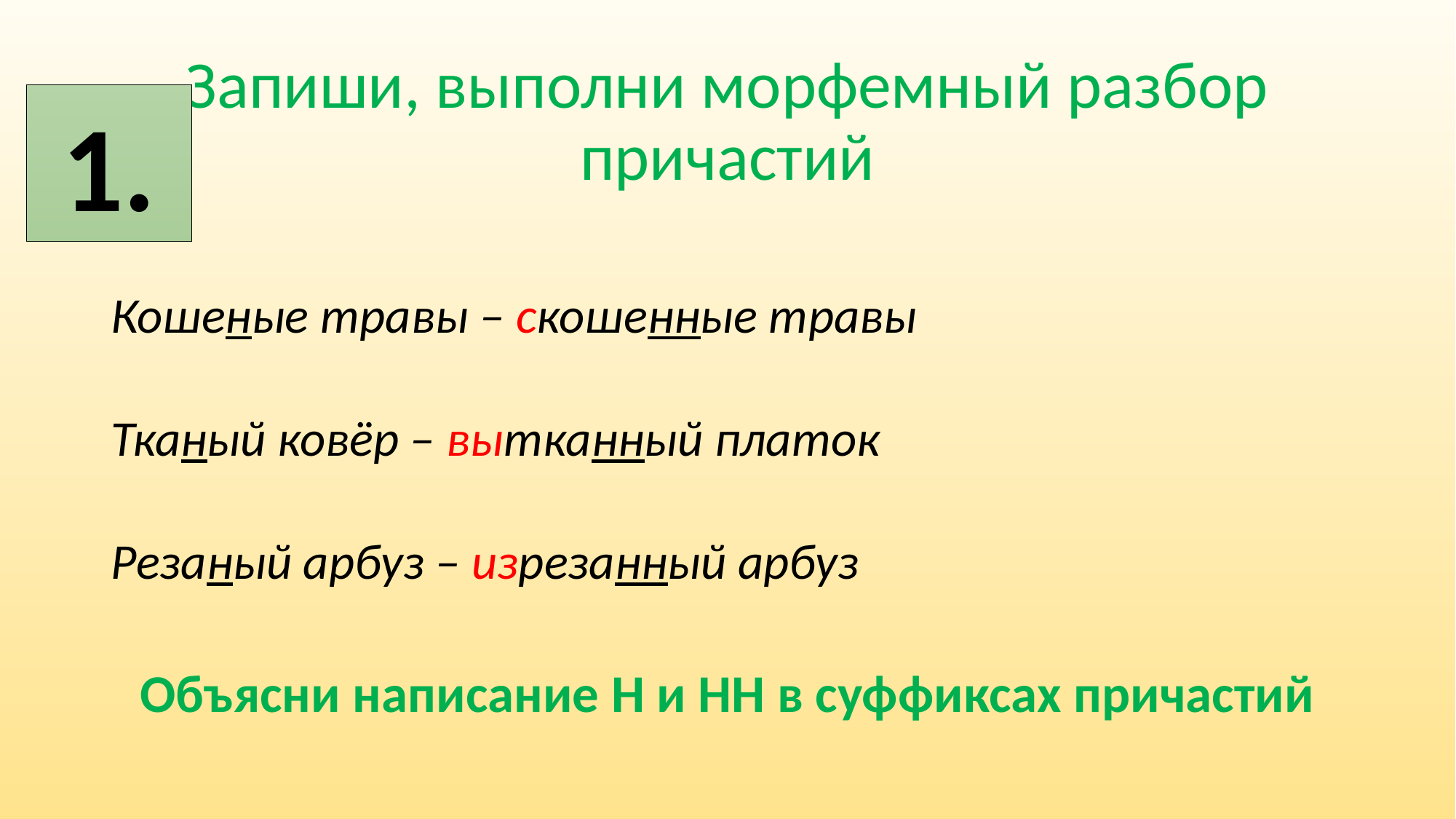

# Запиши, выполни морфемный разбор причастий
1.
Кошеные травы – скошенные травы
Тканый ковёр – вытканный платок
Резаный арбуз – изрезанный арбуз

Объясни написание Н и НН в суффиксах причастий